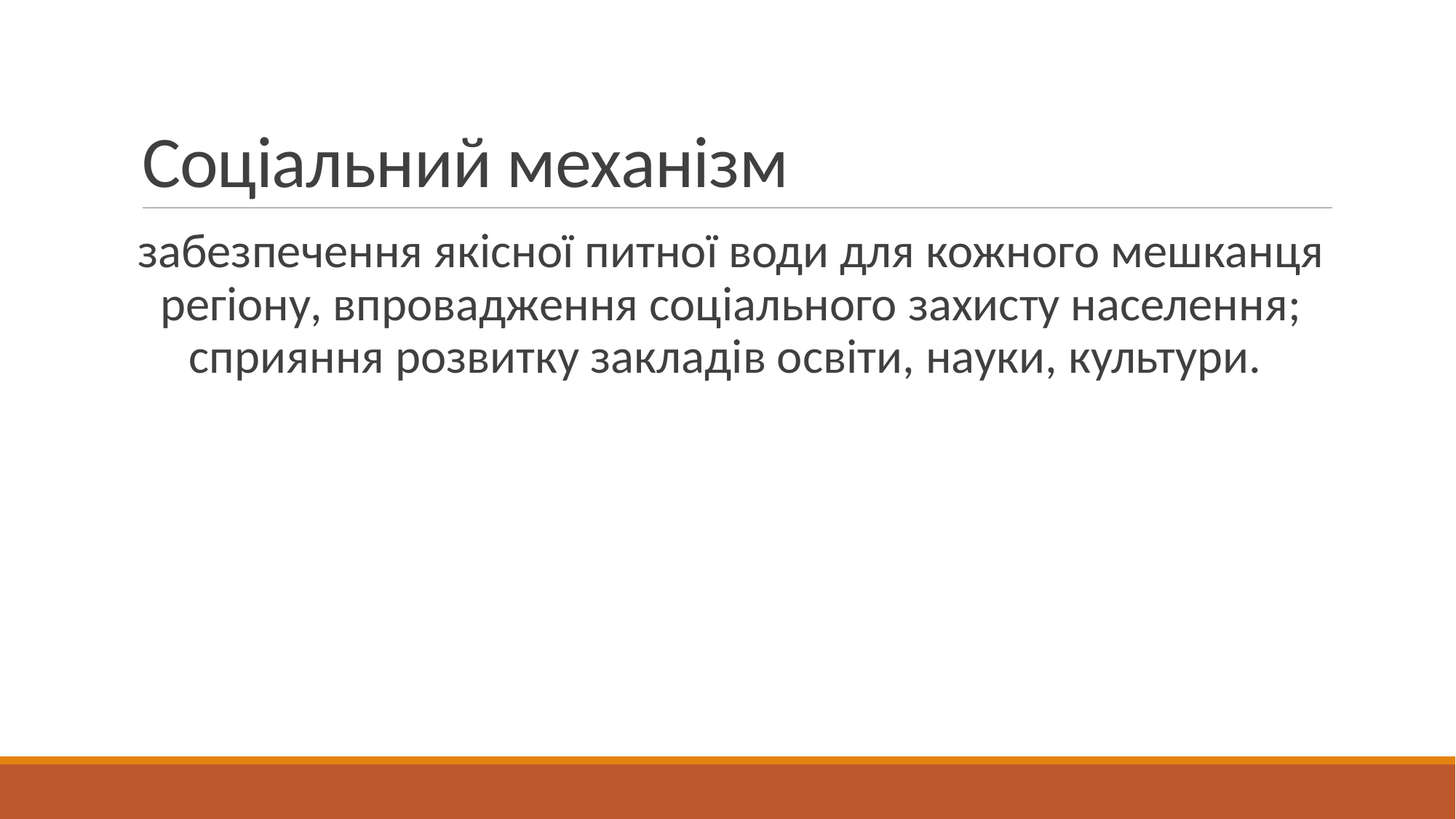

# Соціальний механізм
забезпечення якісної питної води для кожного мешканця регіону, впровадження соціального захисту населення; сприяння розвитку закладів освіти, науки, культури.